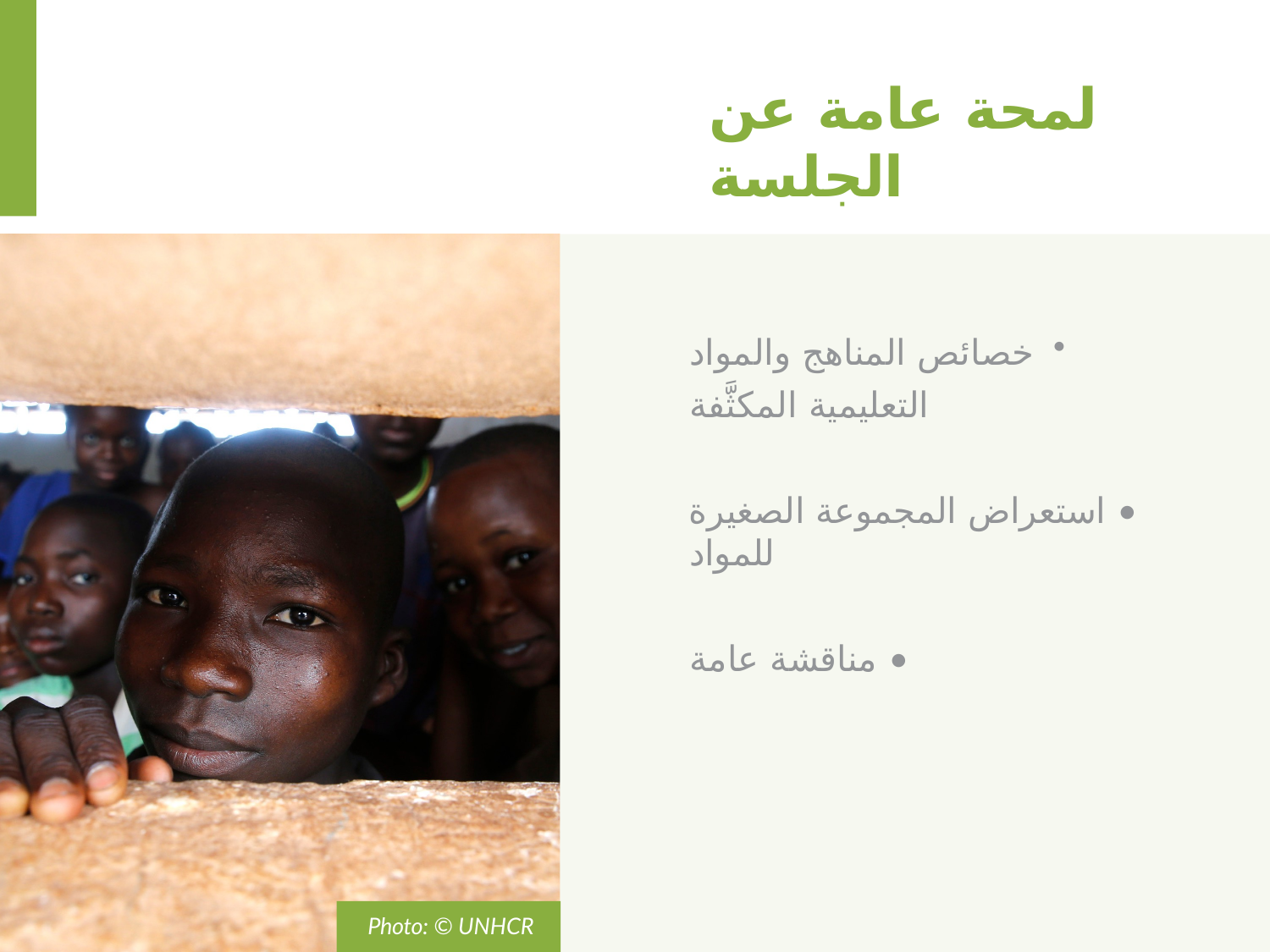

# لمحة عامة عن الجلسة

خصائص المناهج والمواد التعليمية المكثَّفة

استعراض المجموعة الصغيرة للمواد

مناقشة عامة
Photo: © UNHCR